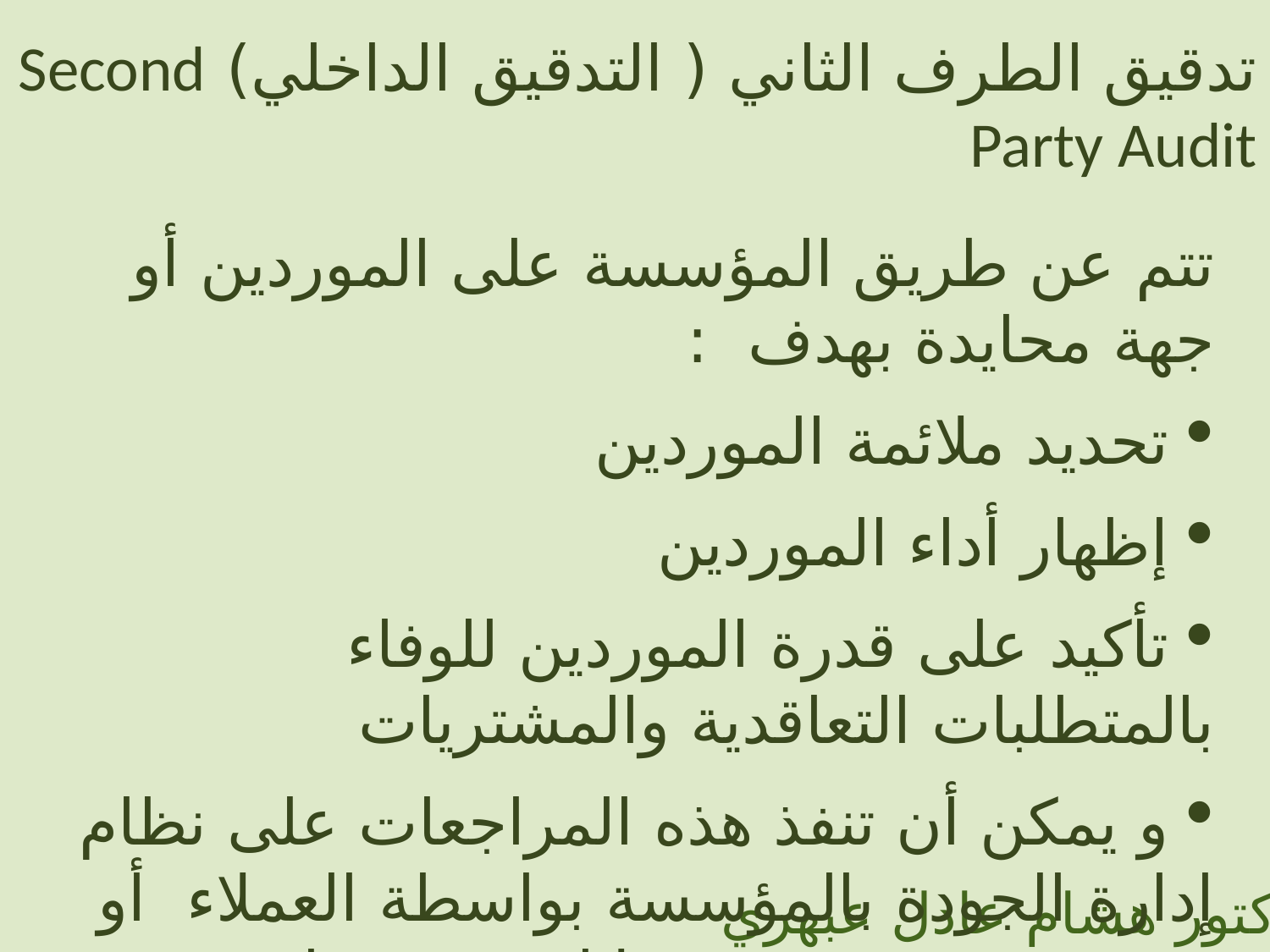

تدقيق الطرف الثاني ( التدقيق الداخلي) Second Party Audit

تتم عن طريق المؤسسة على الموردين أو جهة محايدة بهدف  :
 تحديد ملائمة الموردين
 إظهار أداء الموردين
 تأكيد على قدرة الموردين للوفاء بالمتطلبات التعاقدية والمشتريات
 و يمكن أن تنفذ هذه المراجعات على نظام إدارة الجودة بالمؤسسة بواسطة العملاء  أو من ينوب عنهم   من خلال صيغة تعاقدية
الدكتور هشام عادل عبهري